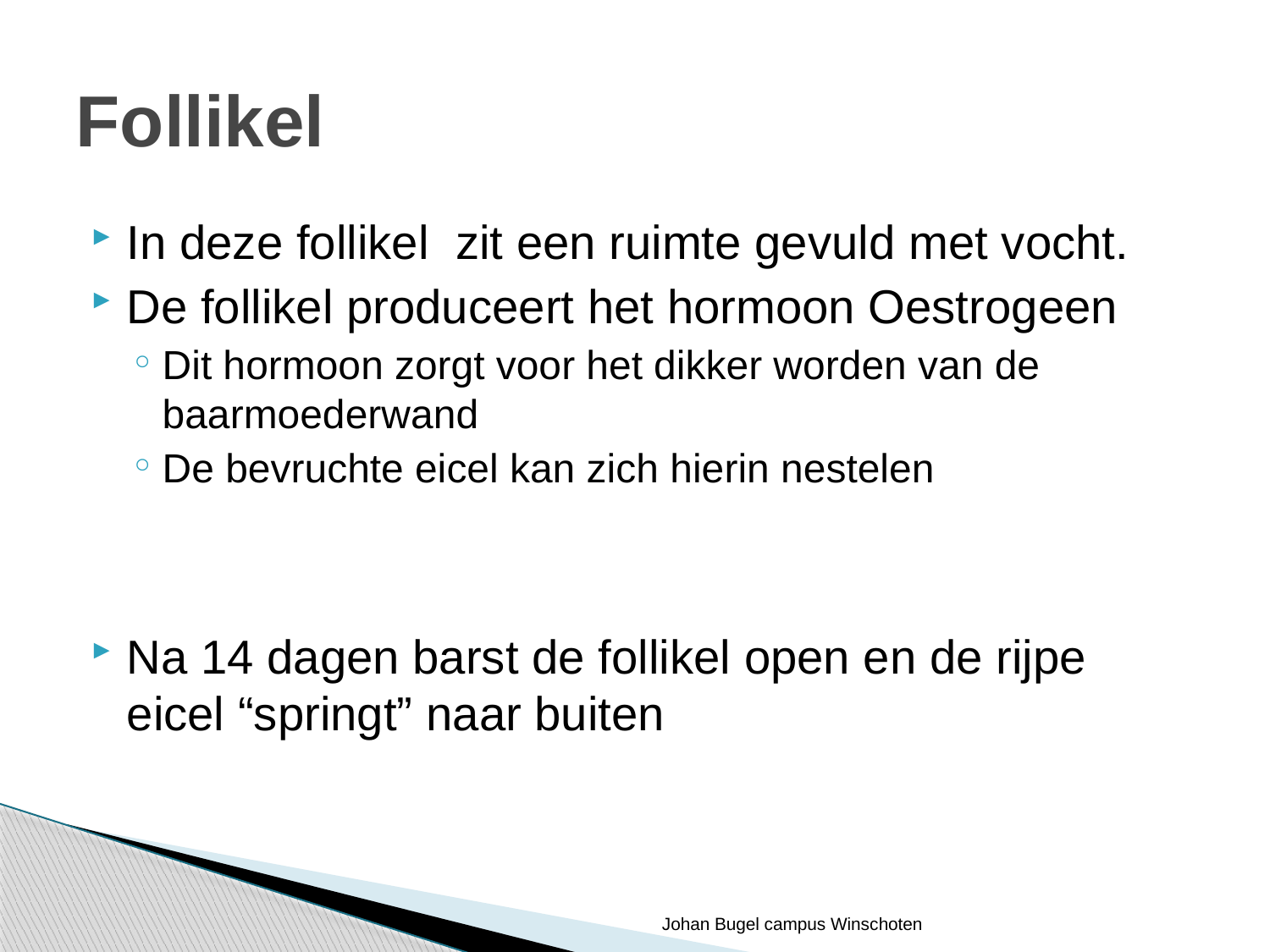

# Follikel
In deze follikel  zit een ruimte gevuld met vocht.
De follikel produceert het hormoon Oestrogeen
Dit hormoon zorgt voor het dikker worden van de baarmoederwand
De bevruchte eicel kan zich hierin nestelen

Na 14 dagen barst de follikel open en de rijpe eicel “springt” naar buiten
Johan Bugel campus Winschoten